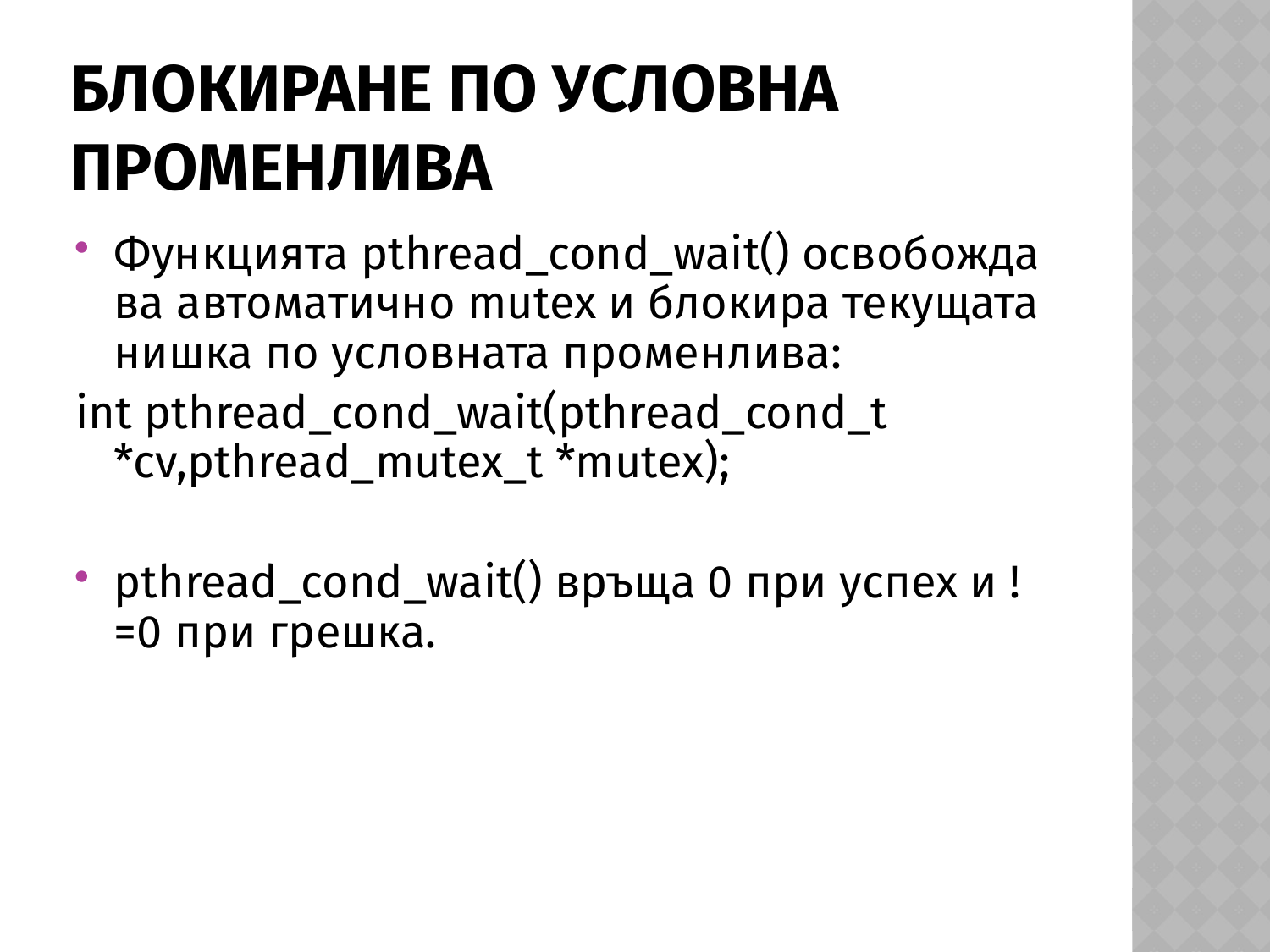

# Блокиране по условна променлива
Функцията pthread_cond_wait() освобождава автоматично mutex и блокира текущата нишка по условната променлива:
int pthread_cond_wait(pthread_cond_t *cv,pthread_mutex_t *mutex);

pthread_cond_wait() връща 0 при успех и !=0 при грешка.